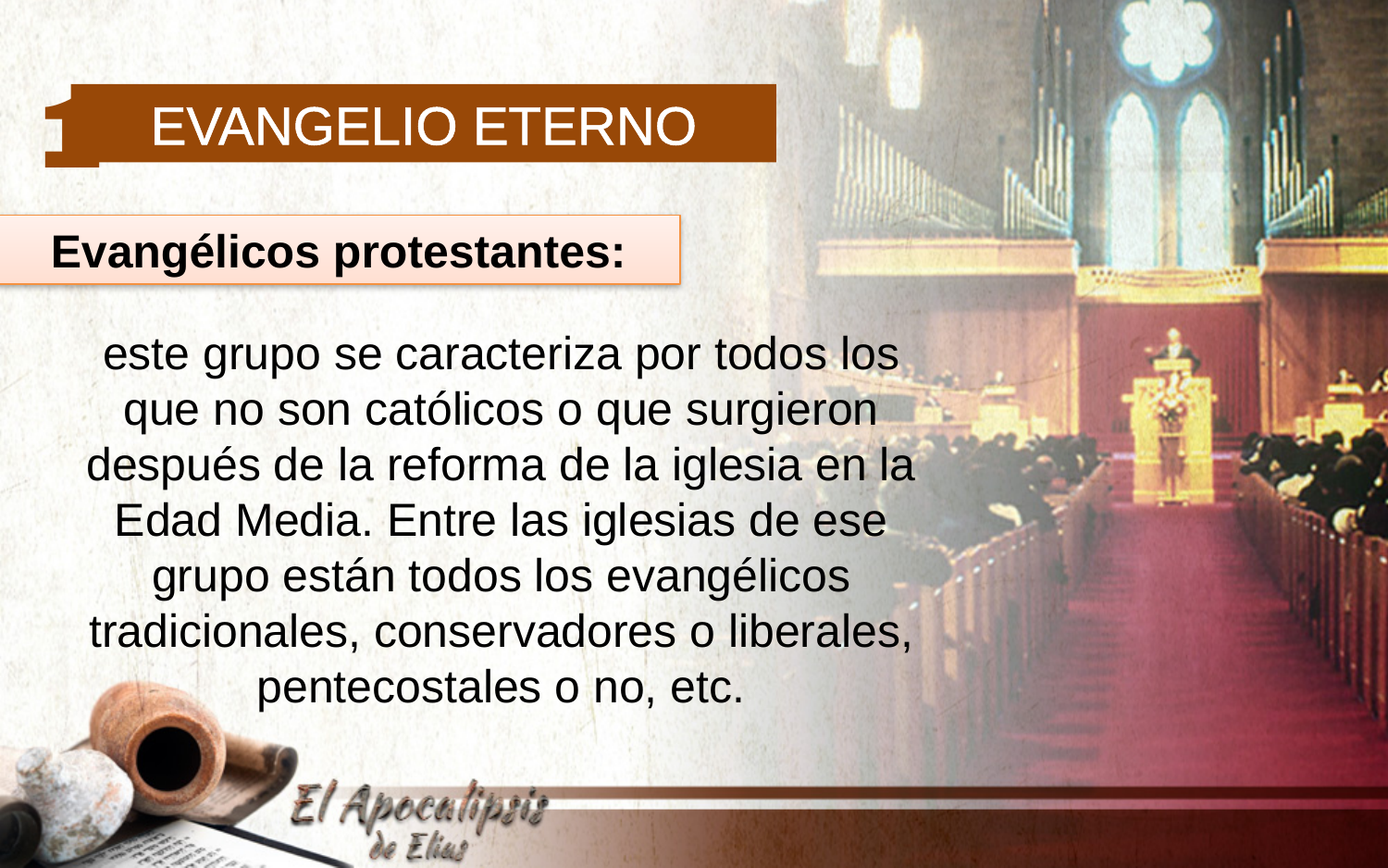

1
Evangelio eterno
Evangélicos protestantes:
este grupo se caracteriza por todos los que no son católicos o que surgieron después de la reforma de la iglesia en la Edad Media. Entre las iglesias de ese grupo están todos los evangélicos tradicionales, conservadores o liberales, pentecostales o no, etc.